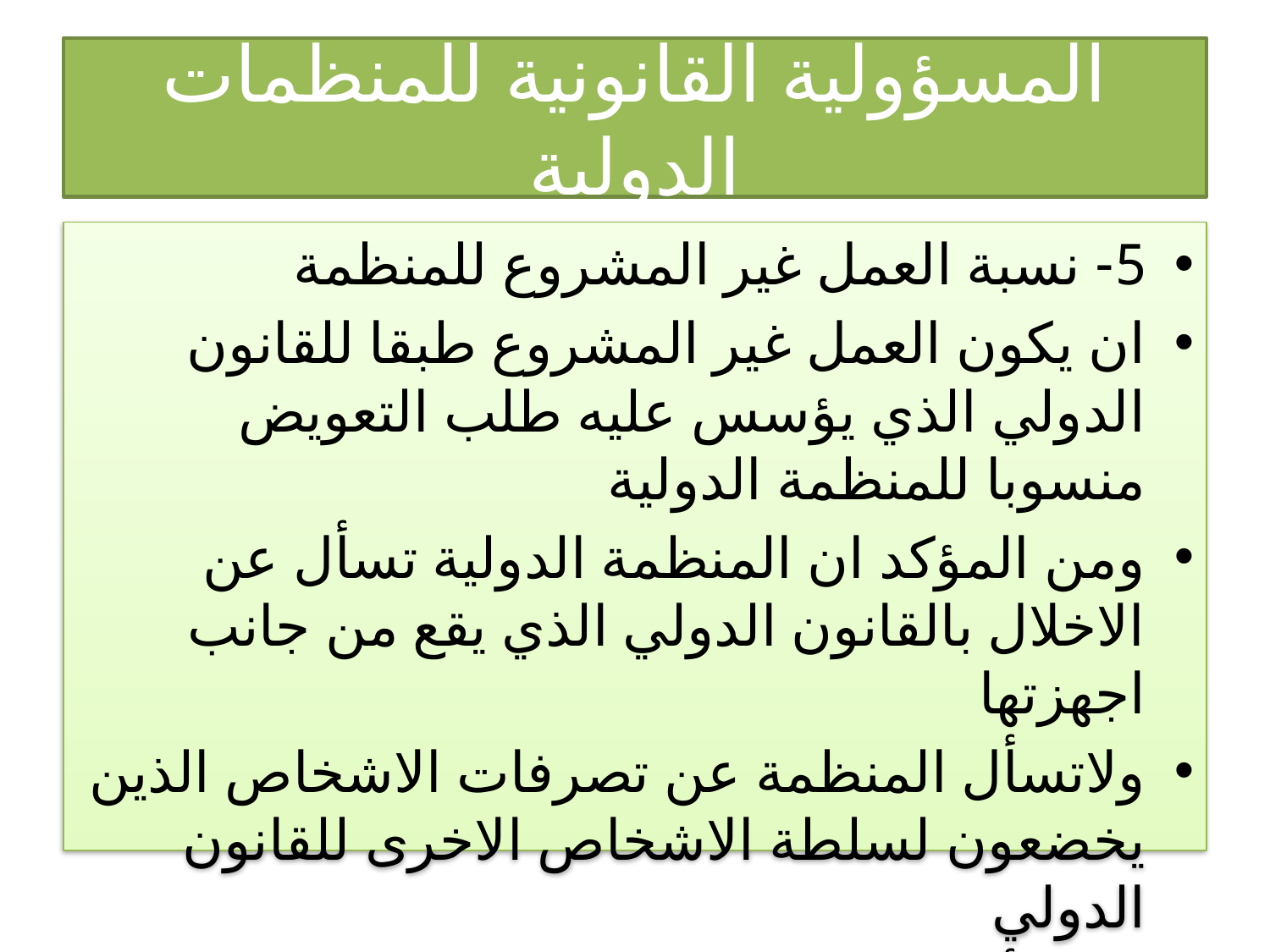

# المسؤولية القانونية للمنظمات الدولية
5- نسبة العمل غير المشروع للمنظمة
ان يكون العمل غير المشروع طبقا للقانون الدولي الذي يؤسس عليه طلب التعويض منسوبا للمنظمة الدولية
ومن المؤكد ان المنظمة الدولية تسأل عن الاخلال بالقانون الدولي الذي يقع من جانب اجهزتها
ولاتسأل المنظمة عن تصرفات الاشخاص الذين يخضعون لسلطة الاشخاص الاخرى للقانون الدولي
ولاتسأل عن الاعمال الذي تقوم بها الدول الاعضاء